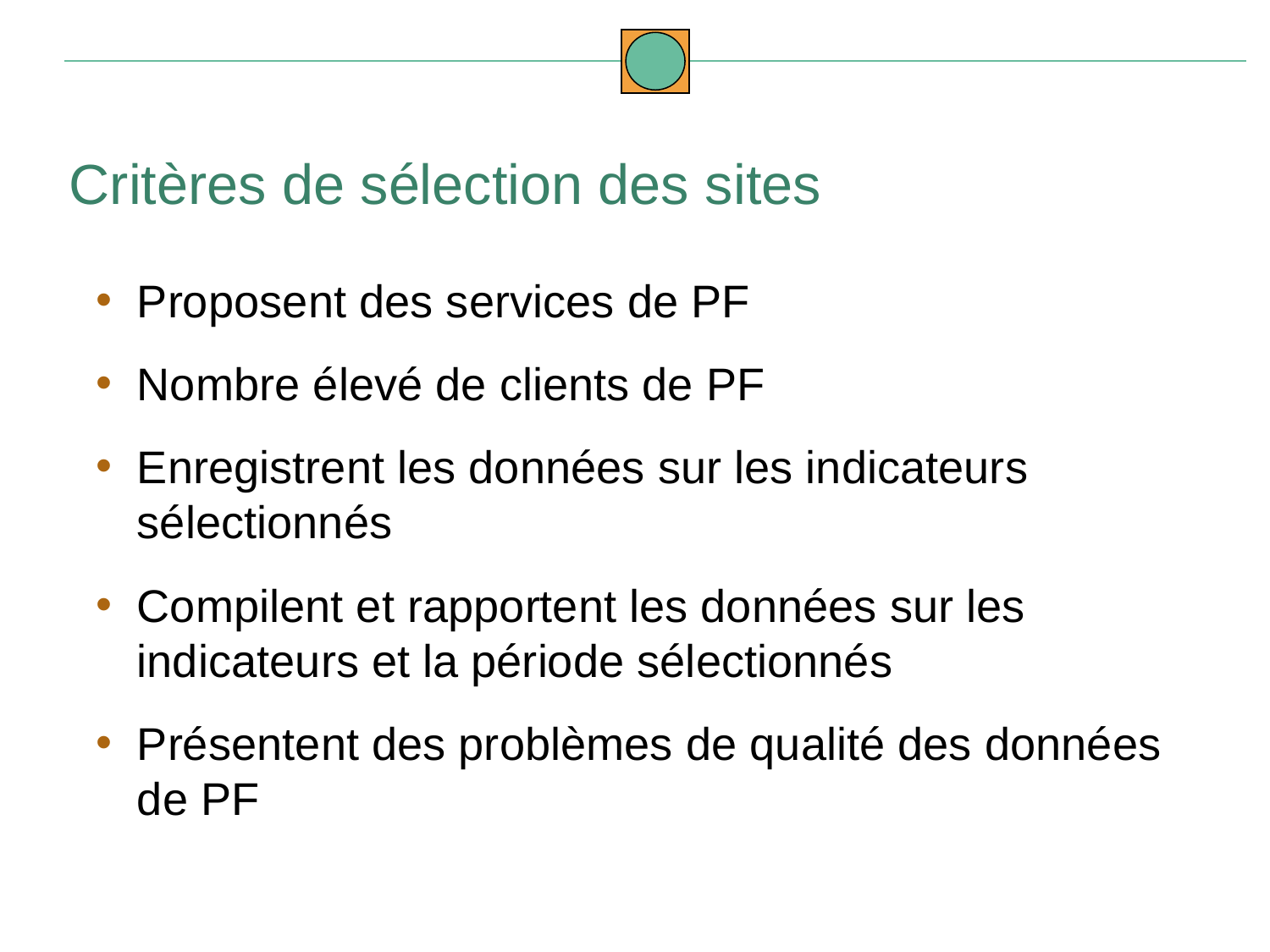

Critères de sélection des sites
Proposent des services de PF
Nombre élevé de clients de PF
Enregistrent les données sur les indicateurs sélectionnés
Compilent et rapportent les données sur les indicateurs et la période sélectionnés
Présentent des problèmes de qualité des données
de PF